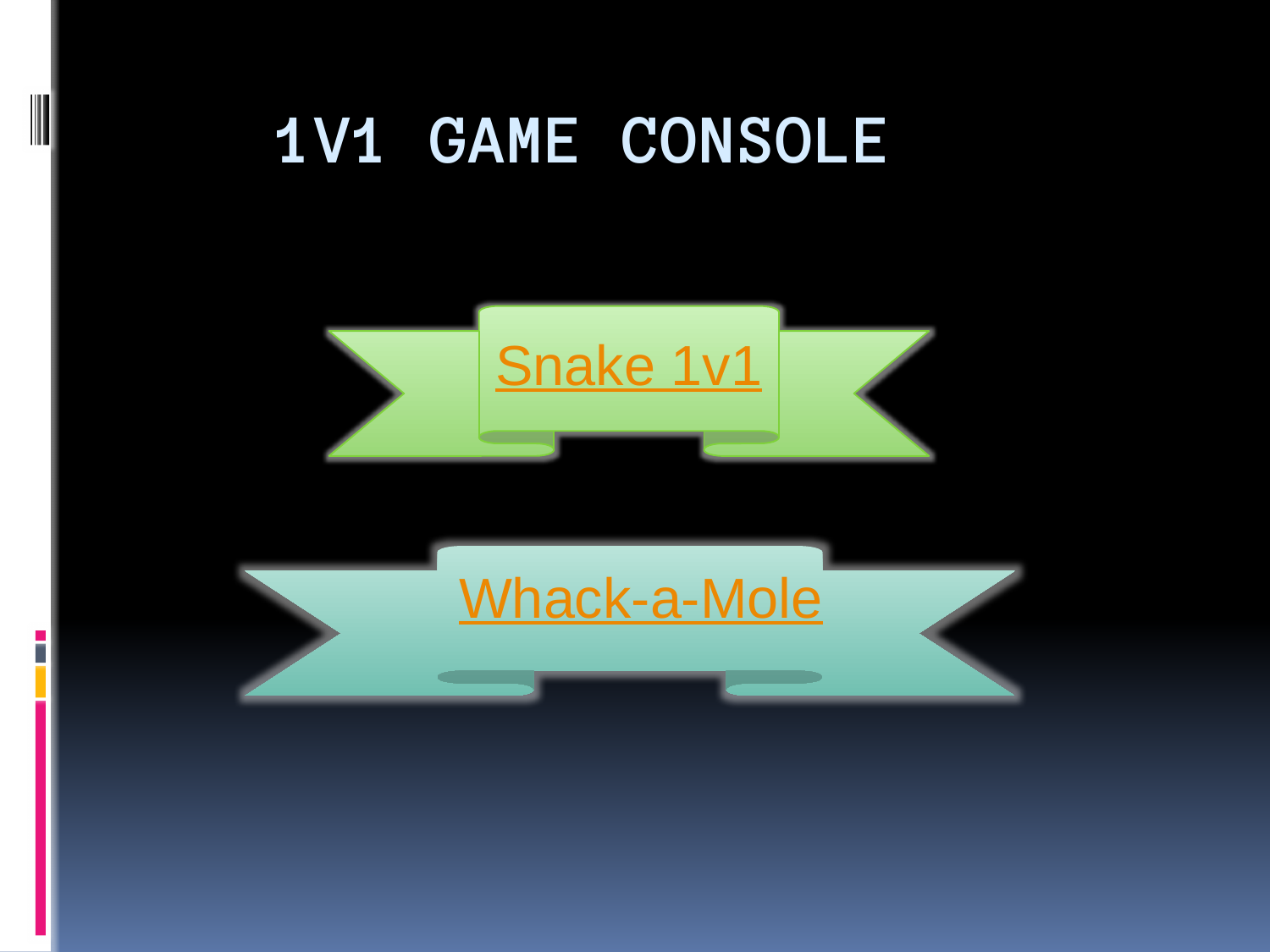

# 1v1 Game Console

Snake 1v1

Whack-a-Mole